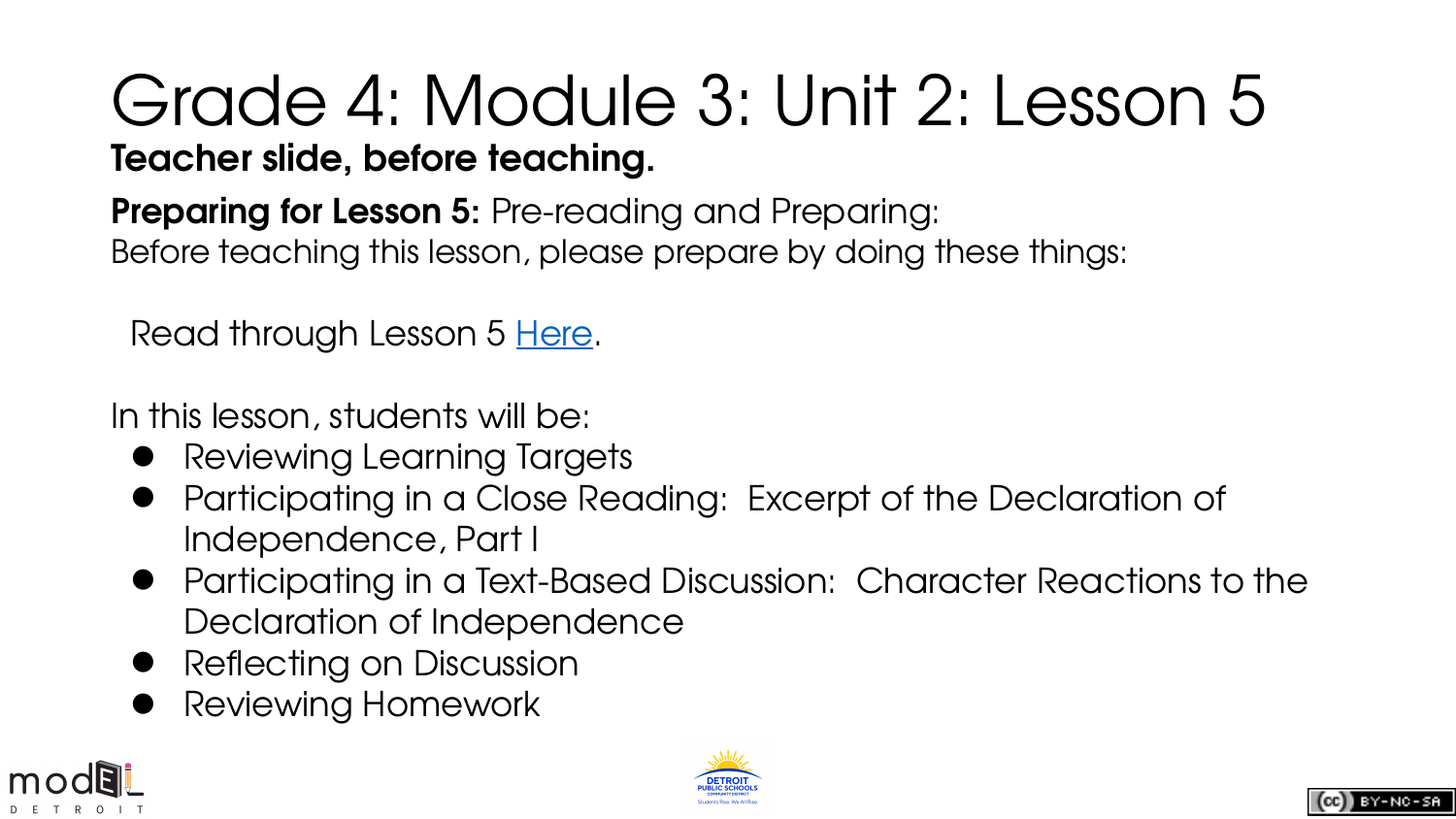

# Grade 4: Module 3: Unit 2: Lesson 5
Teacher slide, before teaching.
Preparing for Lesson 5: Pre-reading and Preparing:
Before teaching this lesson, please prepare by doing these things:
Read through Lesson 5 Here.

In this lesson, students will be:
Reviewing Learning Targets
Participating in a Close Reading:  Excerpt of the Declaration of Independence, Part I
Participating in a Text-Based Discussion:  Character Reactions to the Declaration of Independence
Reflecting on Discussion
Reviewing Homework